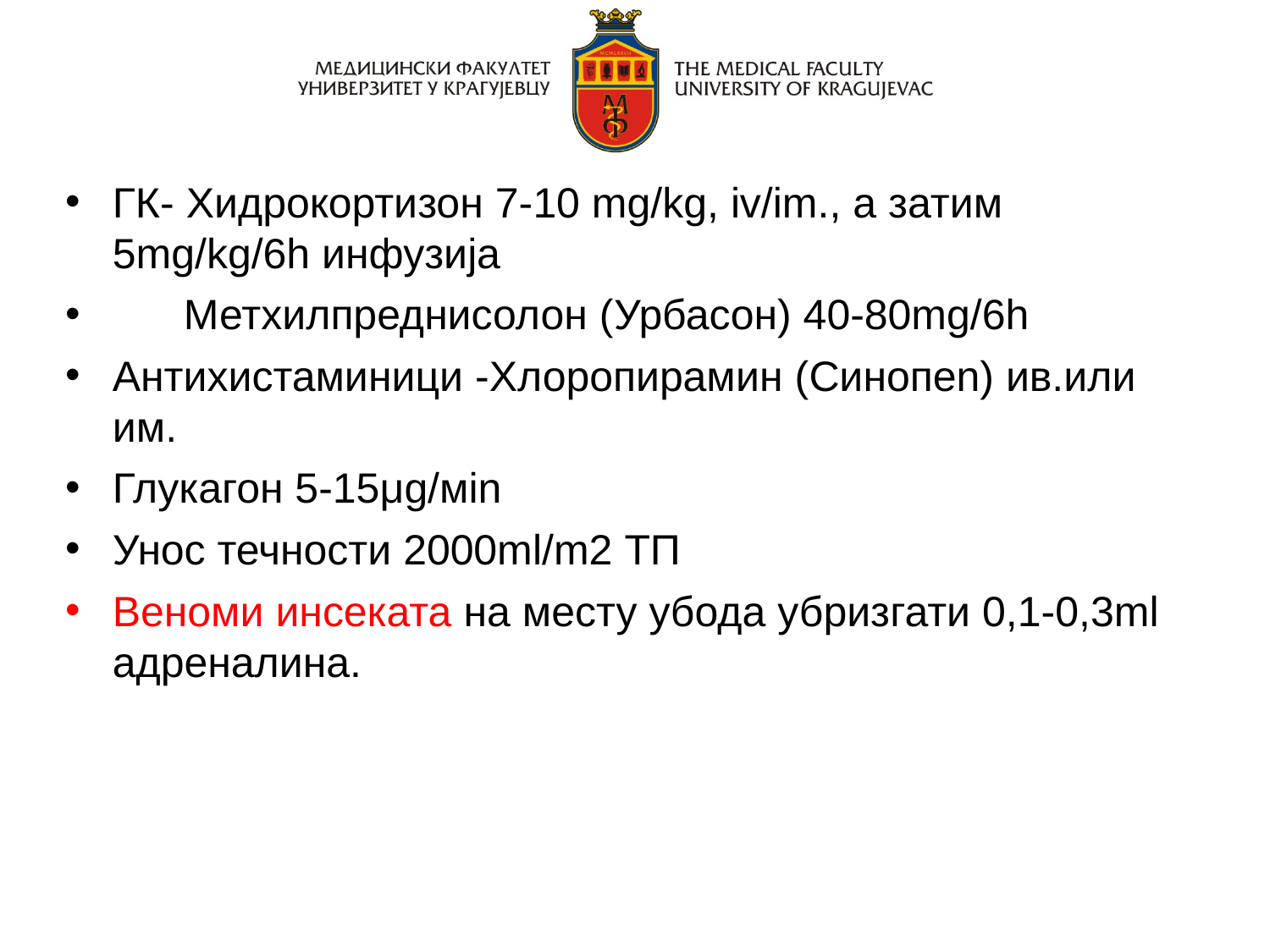

ГК- Хидрокoртизон 7-10 mg/kg, iv/im., а затим 5mg/kg/6h инфузија
      Метхилпреднисолон (Урбасон) 40-80mg/6h
Антихистаминици -Хлоропирамин (Синопеn) ив.или им.
Глукагон 5-15μg/мin
Унос течности 2000ml/m2 ТП
Веноми инсеката на месту убода убризгати 0,1-0,3ml адреналина.